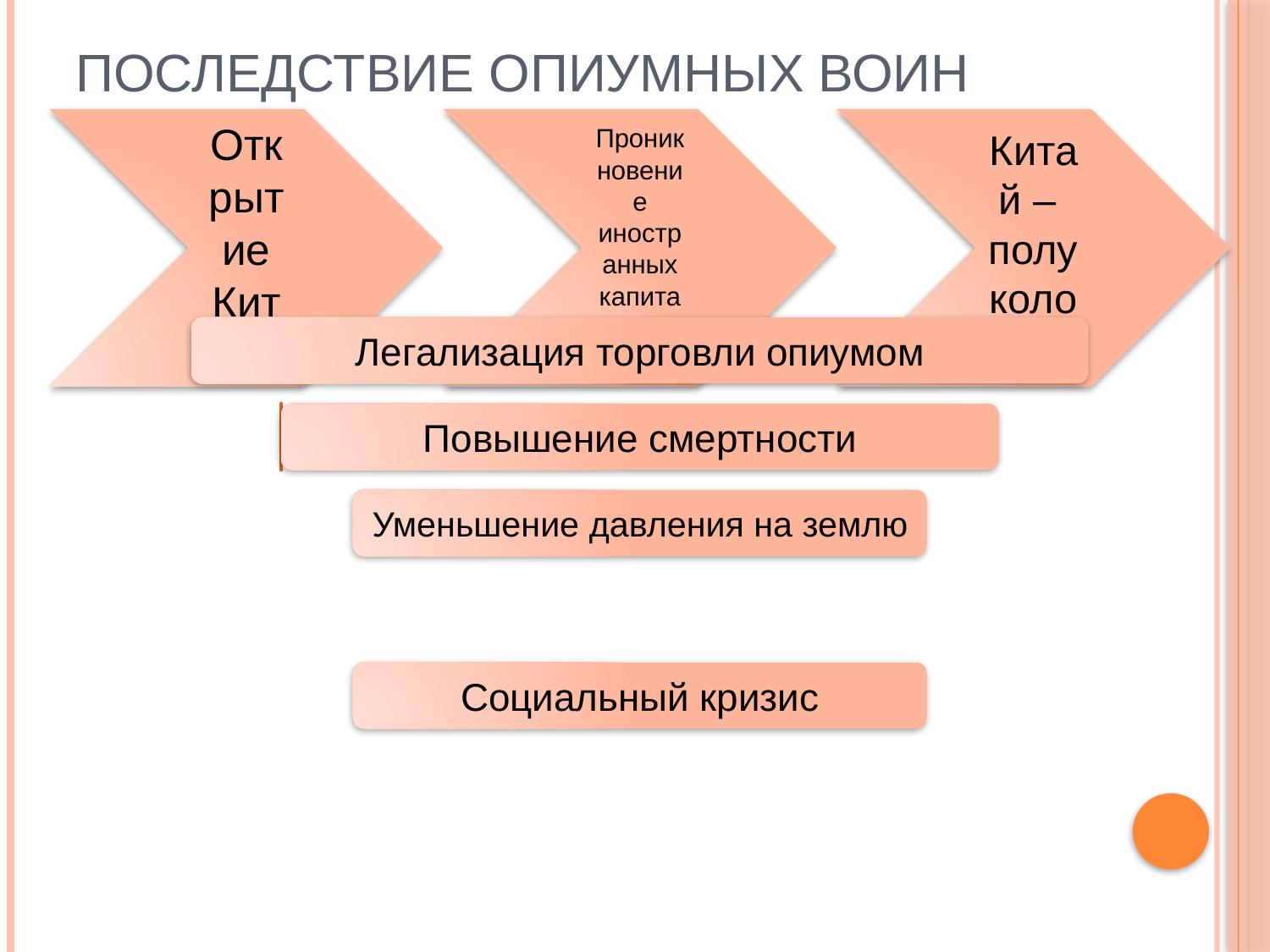

# Последствие опиумных воин
Открытие Китая
Китай –  полуколония
Легализация торговли опиумом
Повышение смертности
Уменьшение давления на землю
Социальный кризис